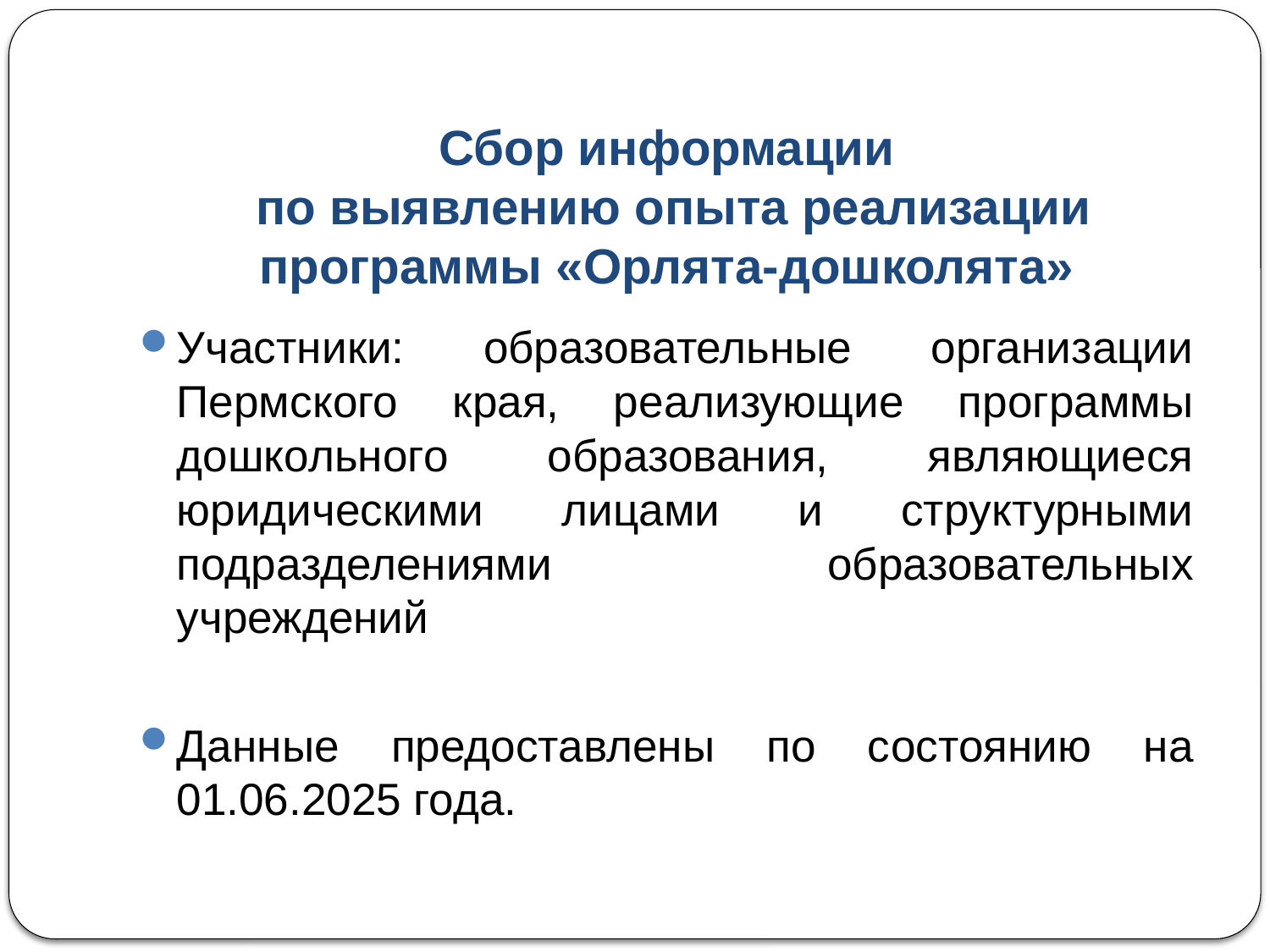

# Сбор информации по выявлению опыта реализации программы «Орлята-дошколята»

Участники: образовательные организации Пермского края, реализующие программы дошкольного образования, являющиеся юридическими лицами и структурными подразделениями образовательных учреждений

Данные предоставлены по состоянию на 01.06.2025 года.